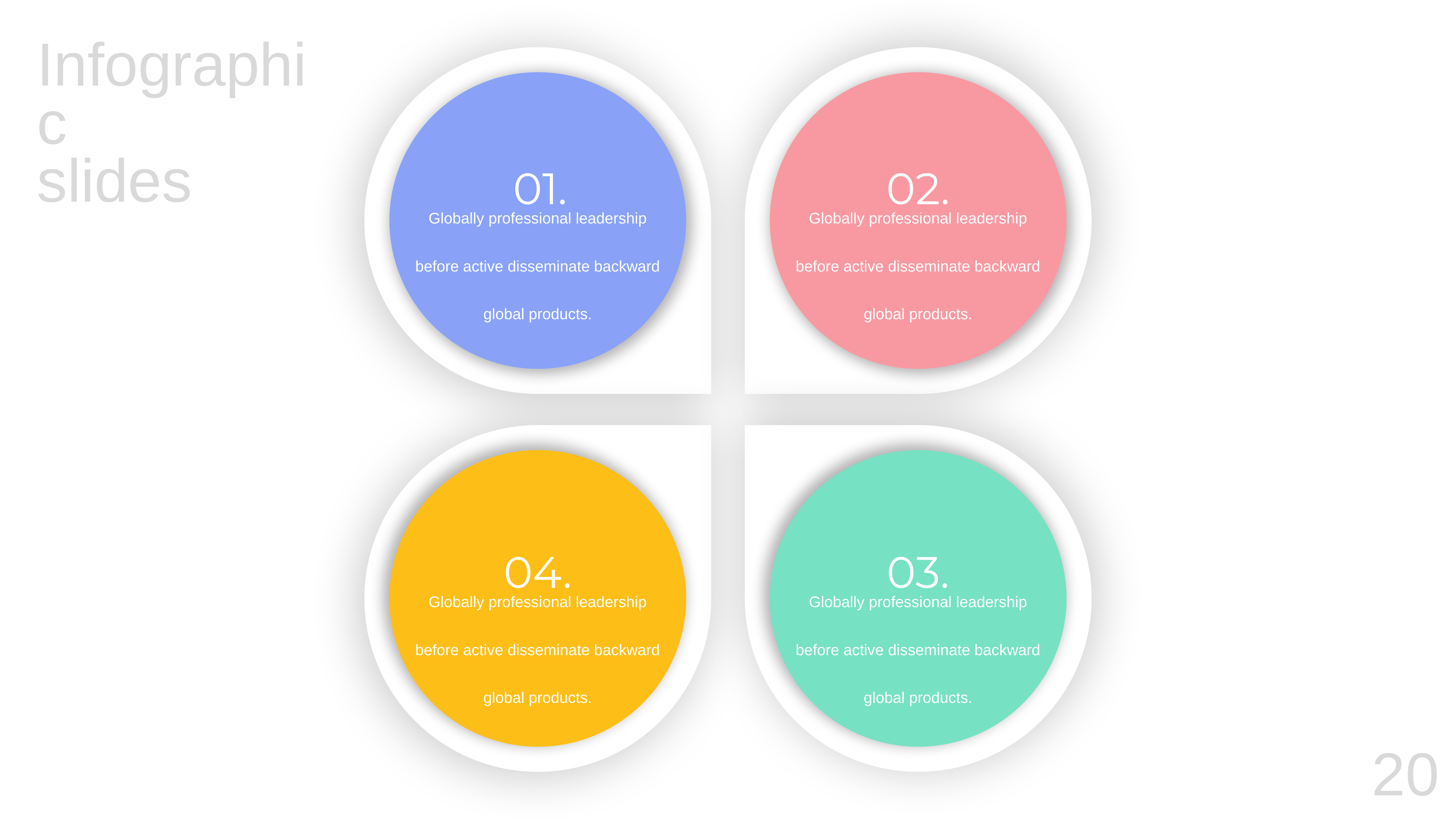

Infographic
slides

01.
02.
Globally professional leadership before active disseminate backward
global products.
Globally professional leadership before active disseminate backward
global products.

04.
03.
Globally professional leadership before active disseminate backward
global products.
Globally professional leadership before active disseminate backward
global products.
20.